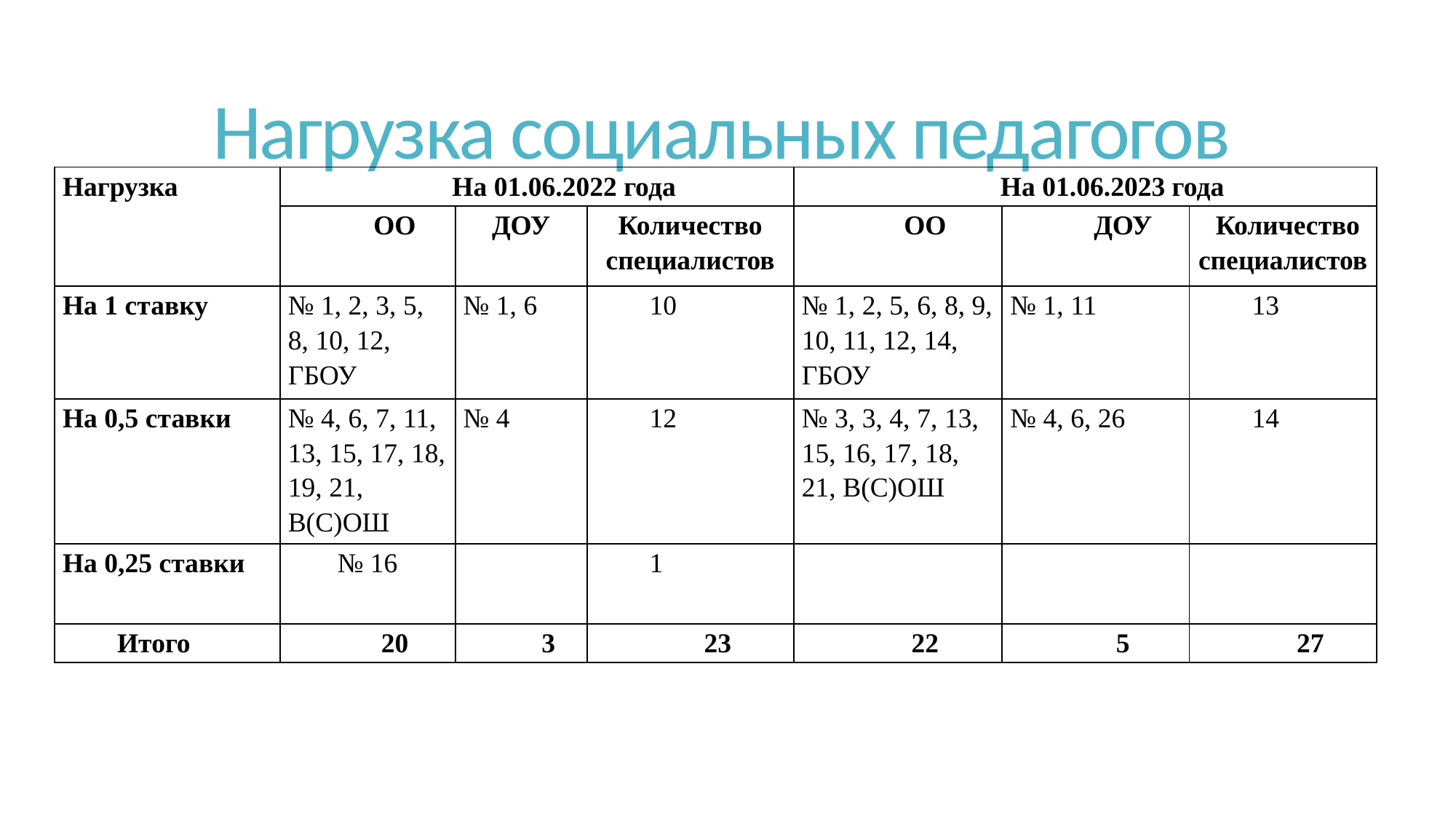

# Нагрузка социальных педагогов
| Нагрузка | На 01.06.2022 года |  |  | На 01.06.2023 года |  |  |
| --- | --- | --- | --- | --- | --- | --- |
|  | ОО | ДОУ | Количество специалистов | ОО | ДОУ | Количество специалистов |
| На 1 ставку | № 1, 2, 3, 5, 8, 10, 12, ГБОУ | № 1, 6 | 10 | № 1, 2, 5, 6, 8, 9, 10, 11, 12, 14, ГБОУ | № 1, 11 | 13 |
| На 0,5 ставки | № 4, 6, 7, 11, 13, 15, 17, 18, 19, 21, В(С)ОШ | № 4 | 12 | № 3, 3, 4, 7, 13, 15, 16, 17, 18, 21, В(С)ОШ | № 4, 6, 26 | 14 |
| На 0,25 ставки | № 16 |  | 1 |  |  |  |
| Итого | 20 | 3 | 23 | 22 | 5 | 27 |